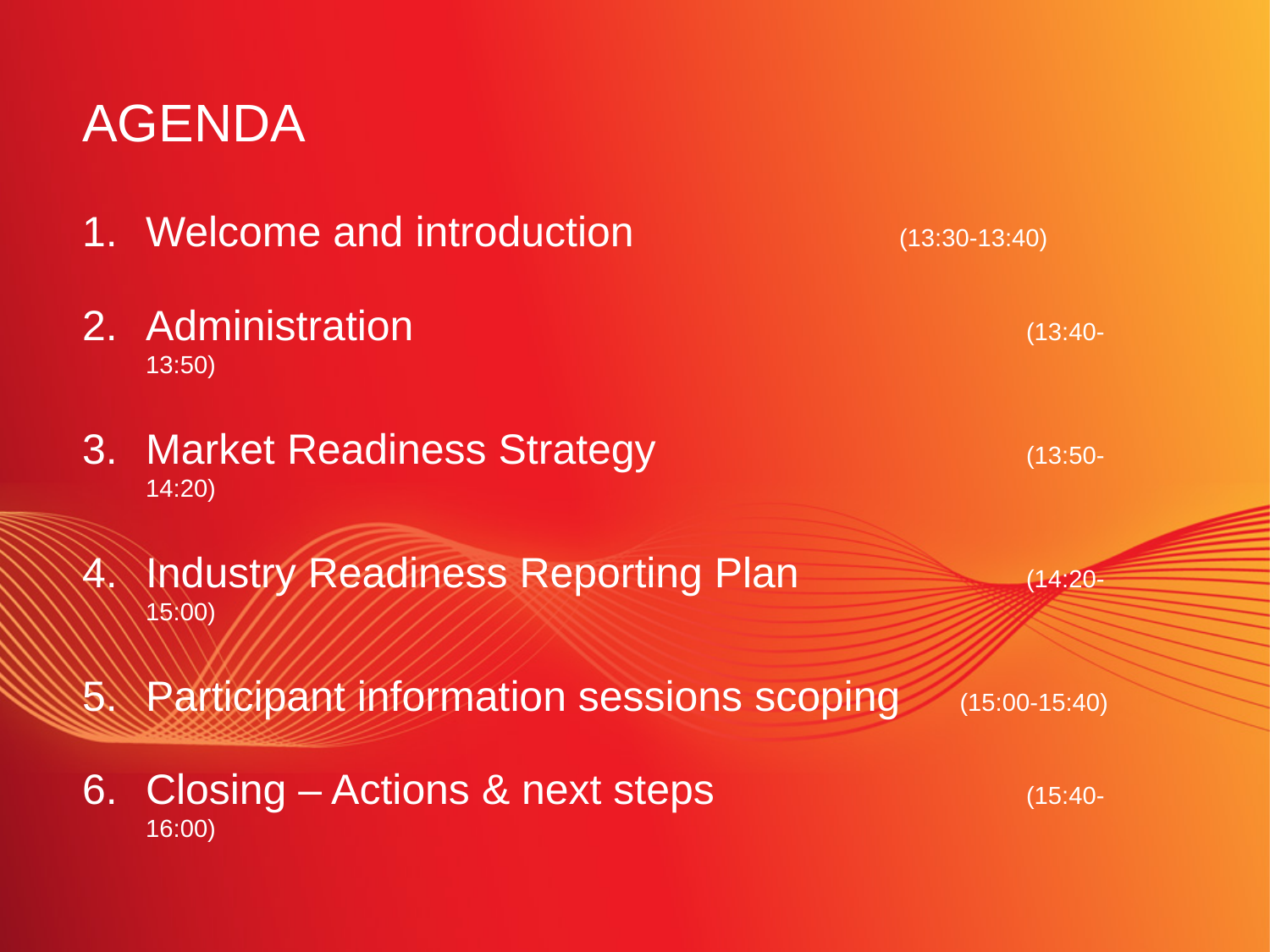

# Agenda
Welcome and introduction		          (13:30-13:40)

Administration				          (13:40-13:50)

Market Readiness Strategy		          (13:50-14:20)

Industry Readiness Reporting Plan	          (14:20-15:00)

Participant information sessions scoping     (15:00-15:40)

Closing – Actions & next steps		          (15:40-16:00)